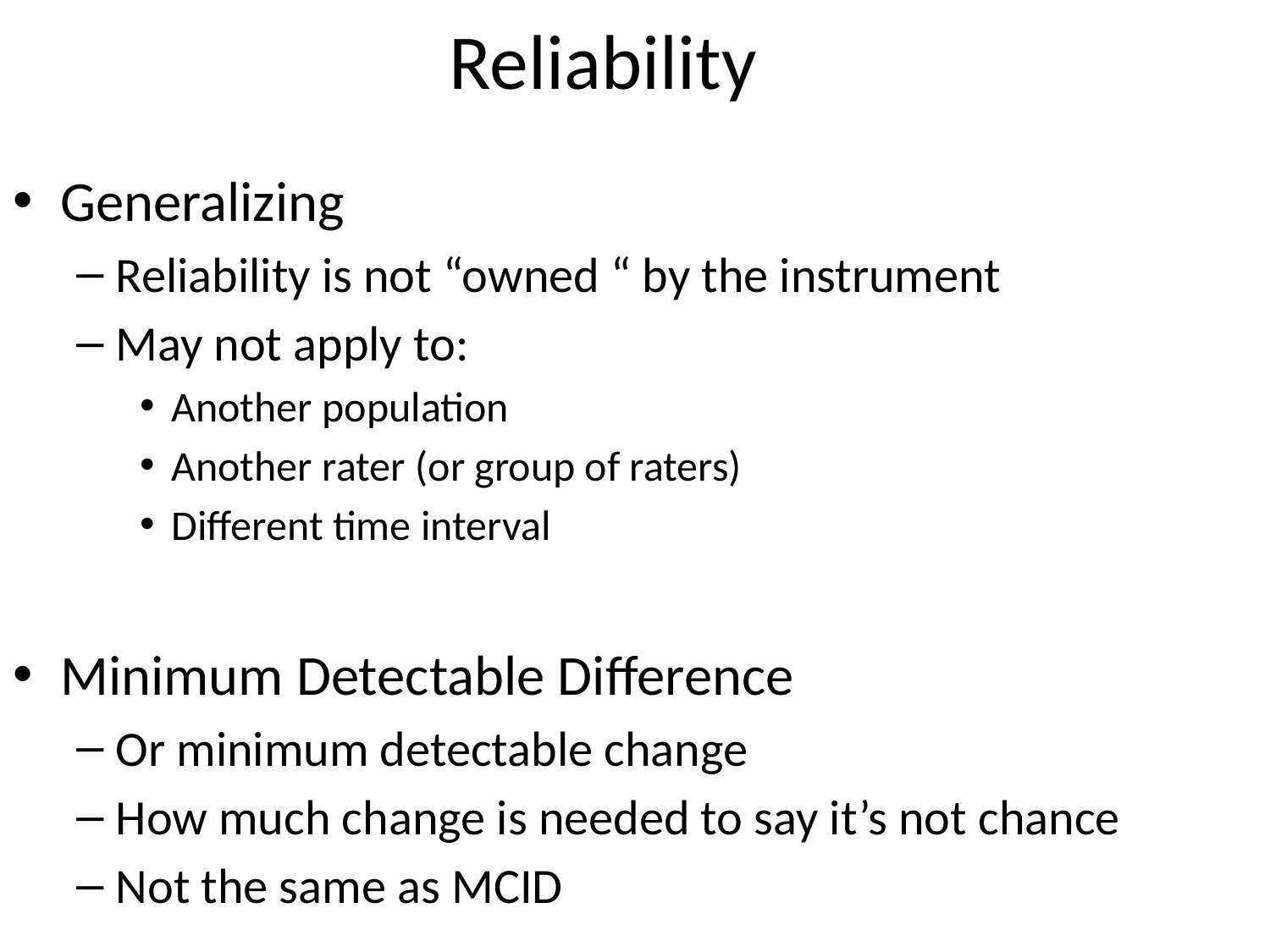

# Reliability
Generalizing
Reliability is not “owned “ by the instrument
May not apply to:
Another population
Another rater (or group of raters)
Different time interval

Minimum Detectable Difference
Or minimum detectable change
How much change is needed to say it’s not chance
Not the same as MCID